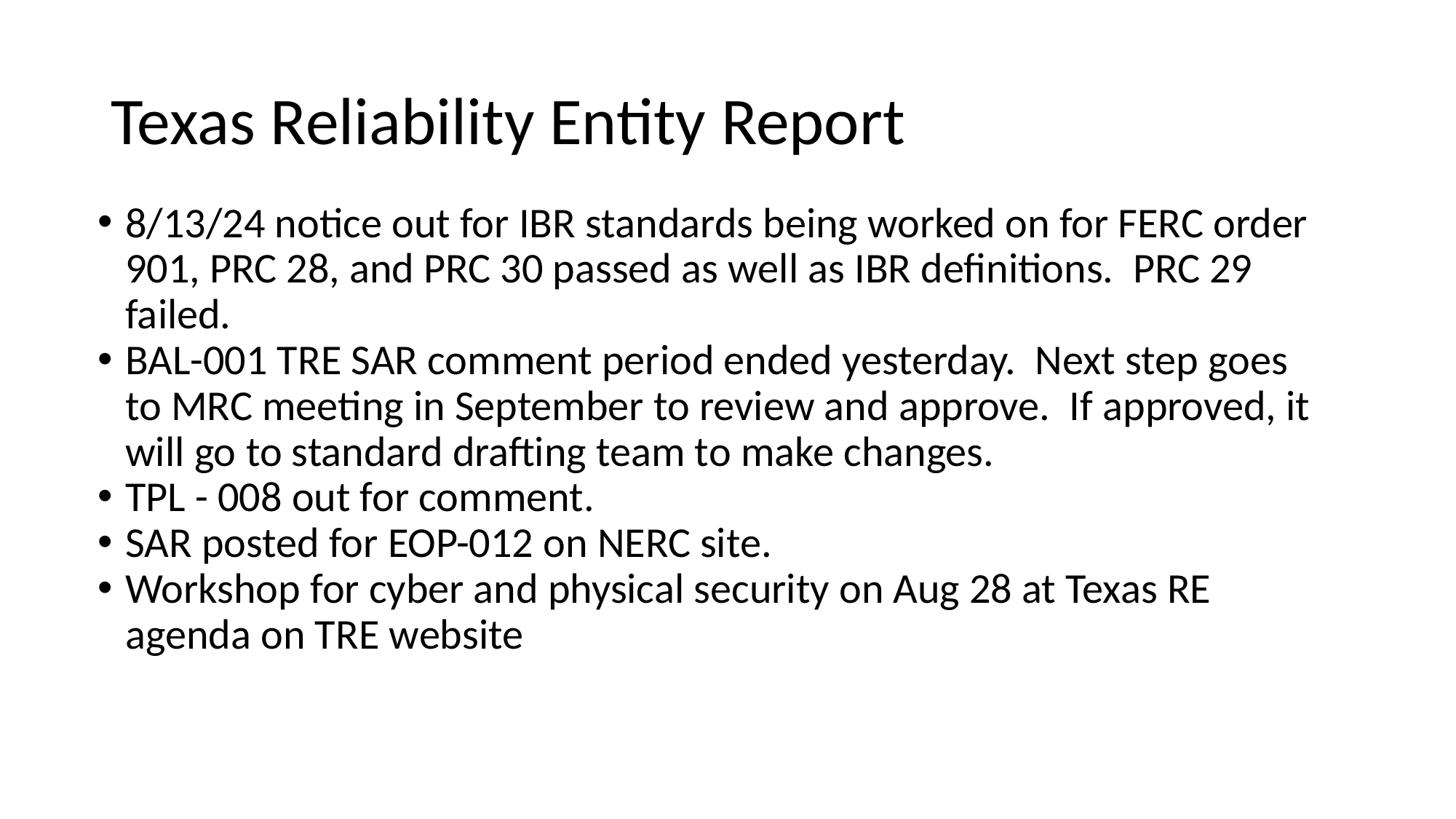

# Texas Reliability Entity Report
8/13/24 notice out for IBR standards being worked on for FERC order 901, PRC 28, and PRC 30 passed as well as IBR definitions.  PRC 29 failed.
BAL-001 TRE SAR comment period ended yesterday.  Next step goes to MRC meeting in September to review and approve.  If approved, it will go to standard drafting team to make changes.
TPL - 008 out for comment.
SAR posted for EOP-012 on NERC site.
Workshop for cyber and physical security on Aug 28 at Texas RE agenda on TRE website